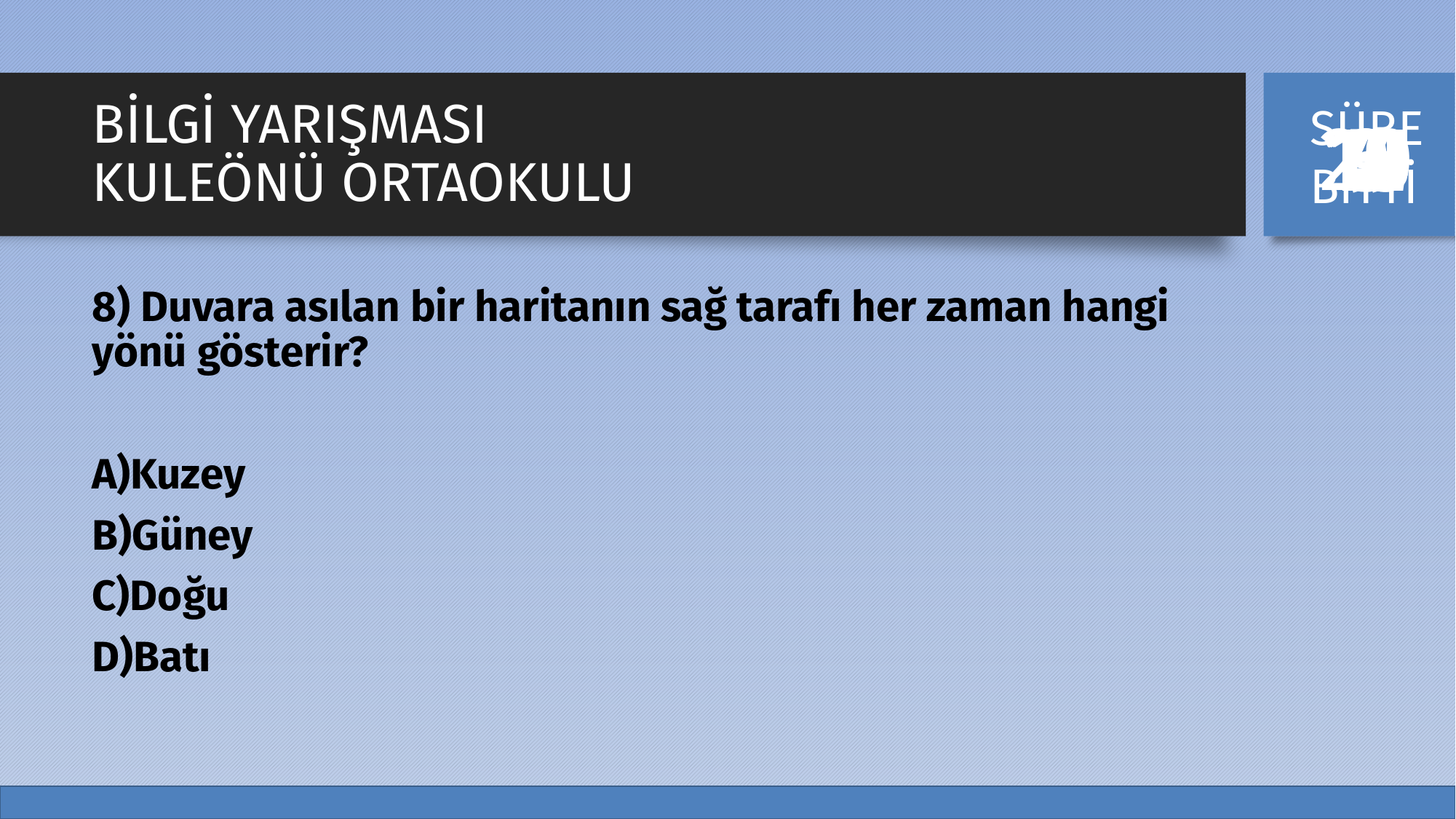

# BİLGİ YARIŞMASI KULEÖNÜ ORTAOKULU
SÜRE
BİTTİ
0
2
4
5
20
6
8
16
11
15
17
18
9
14
12
13
10
19
1
7
3
8) Duvara asılan bir haritanın sağ tarafı her zaman hangi yönü gösterir?

A)Kuzey
B)Güney
C)Doğu
D)Batı